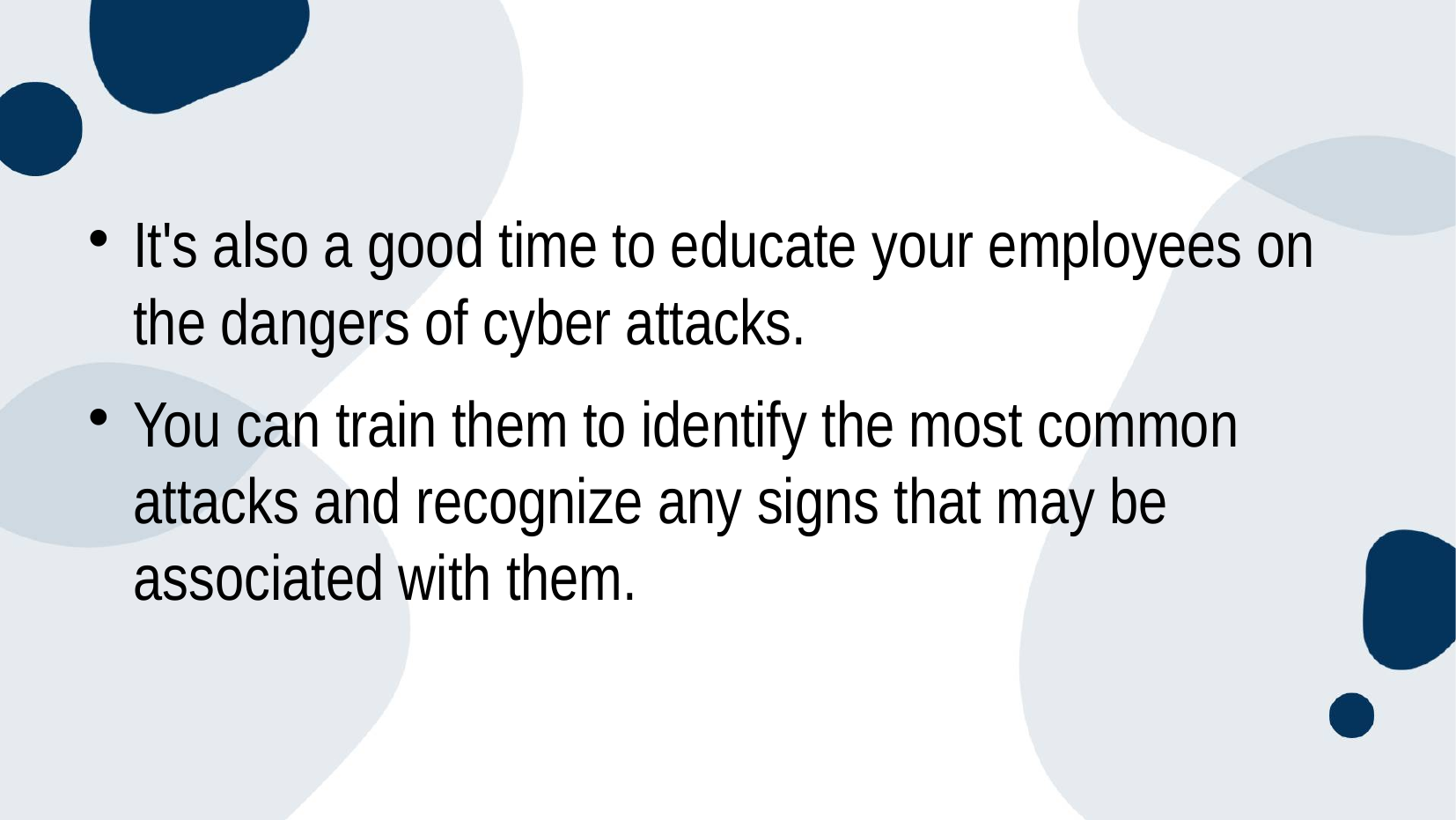

#
It's also a good time to educate your employees on the dangers of cyber attacks.
You can train them to identify the most common attacks and recognize any signs that may be associated with them.